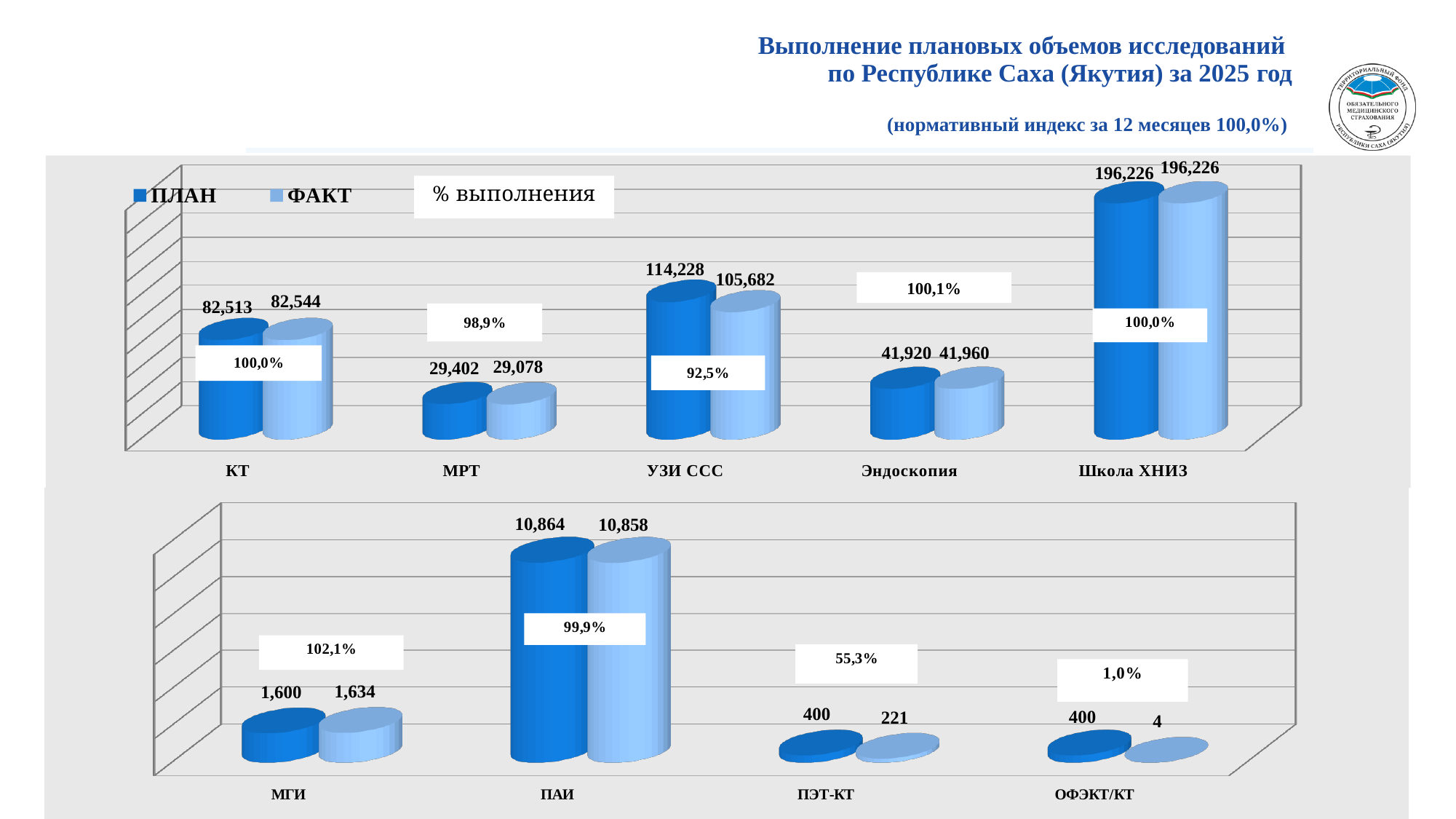

# Выполнение плановых объемов исследований по Республике Саха (Якутия) за 2025 год (нормативный индекс за 12 месяцев 100,0%)

[unsupported chart]

100,1%

[unsupported chart]